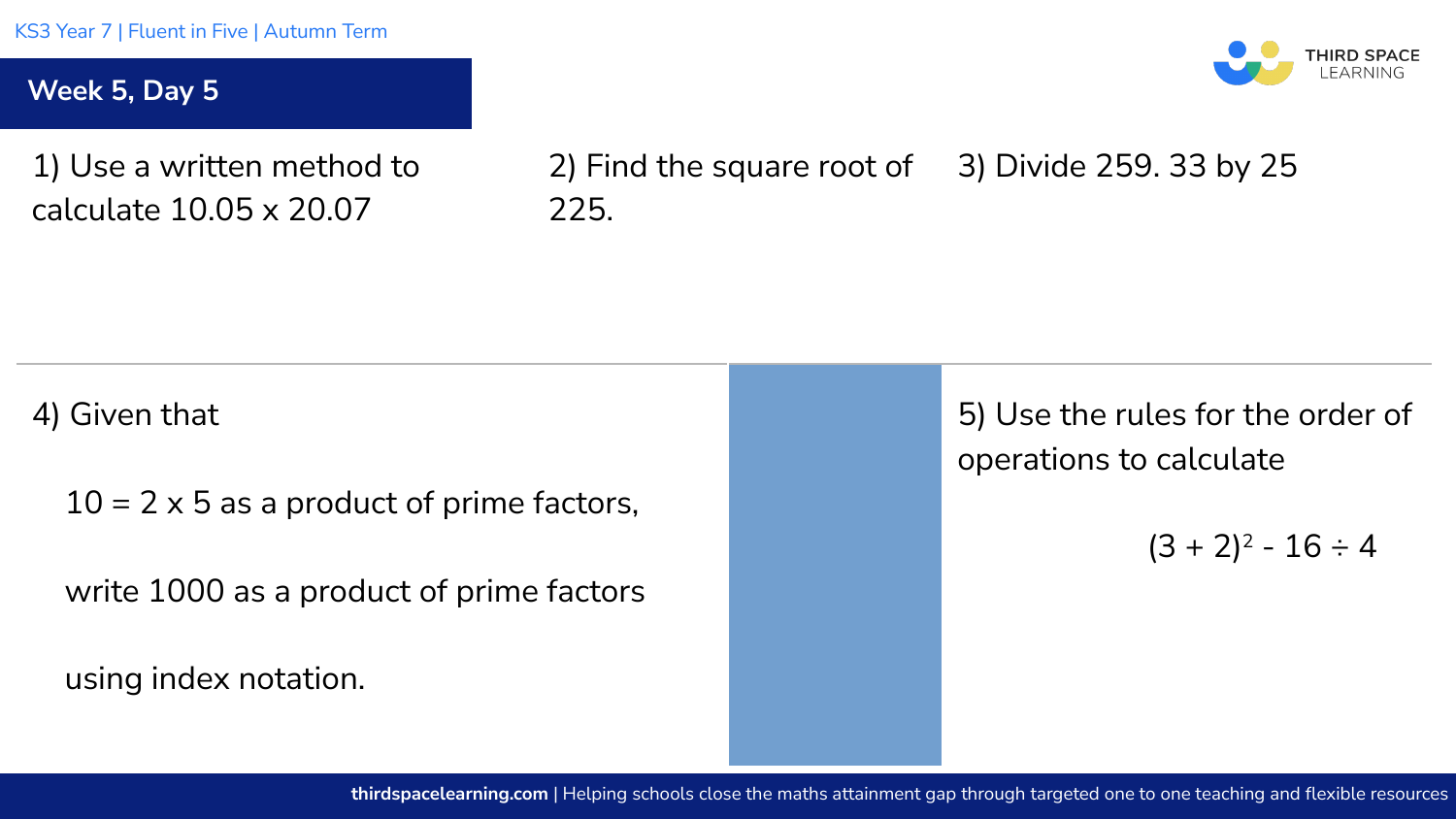

Week 5, Day 5
| 1) Use a written method to calculate 10.05 x 20.07 |  | 2) Find the square root of 225. |  | 3) Divide 259. 33 by 25 |
| --- | --- | --- | --- | --- |
| 4) Given that 10 = 2 x 5 as a product of prime factors, write 1000 as a product of prime factors using index notation. |  |  | 5) Use the rules for the order of operations to calculate (3 + 2)2 - 16 ÷ 4 |  |